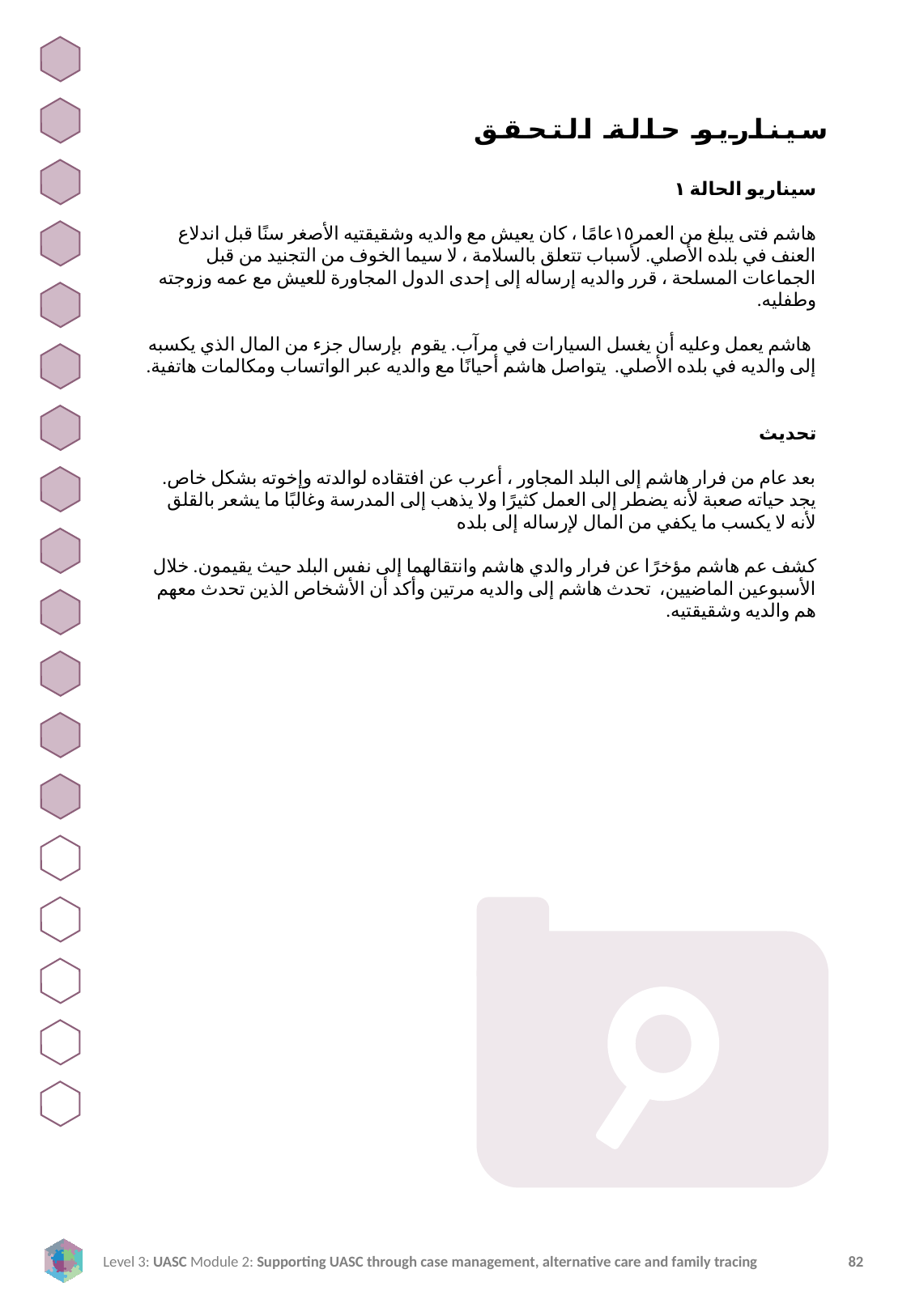

سيناريو حالة التحقق

سيناريو الحالة ١

هاشم فتى يبلغ من العمر١٥عامًا ، كان يعيش مع والديه وشقيقتيه الأصغر سنًا قبل اندلاع العنف في بلده الأصلي. لأسباب تتعلق بالسلامة ، لا سيما الخوف من التجنيد من قبل الجماعات المسلحة ، قرر والديه إرساله إلى إحدى الدول المجاورة للعيش مع عمه وزوجته وطفليه.

 هاشم يعمل وعليه أن يغسل السيارات في مرآب. يقوم  بإرسال جزء من المال الذي يكسبه إلى والديه في بلده الأصلي.  يتواصل هاشم أحيانًا مع والديه عبر الواتساب ومكالمات هاتفية.

تحديث

بعد عام من فرار هاشم إلى البلد المجاور ، أعرب عن افتقاده لوالدته وإخوته بشكل خاص. يجد حياته صعبة لأنه يضطر إلى العمل كثيرًا ولا يذهب إلى المدرسة وغالبًا ما يشعر بالقلق لأنه لا يكسب ما يكفي من المال لإرساله إلى بلده

كشف عم هاشم مؤخرًا عن فرار والدي هاشم وانتقالهما إلى نفس البلد حيث يقيمون. خلال الأسبوعين الماضيين،  تحدث هاشم إلى والديه مرتين وأكد أن الأشخاص الذين تحدث معهم هم والديه وشقيقتيه.